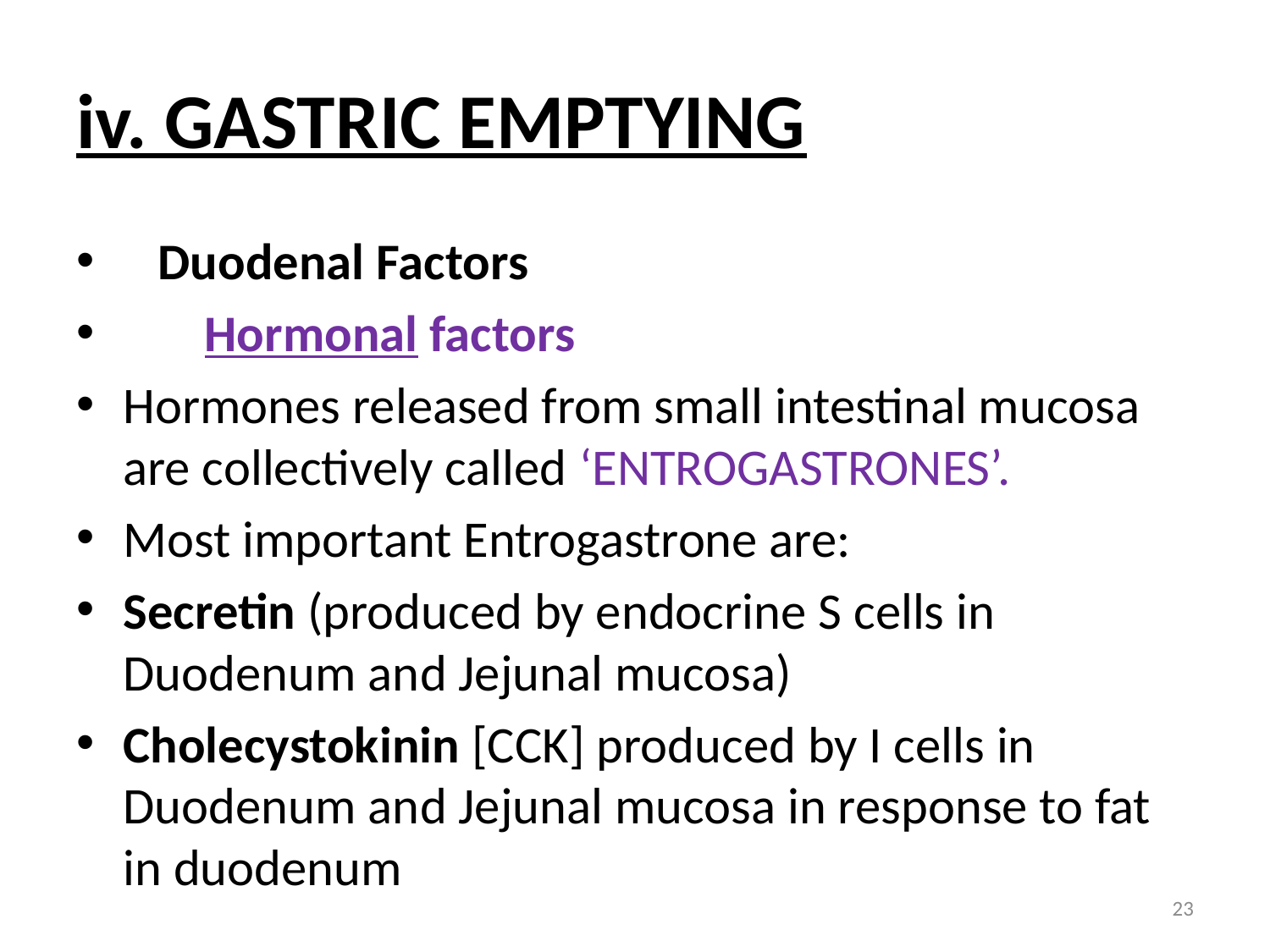

# iv. GASTRIC EMPTYING
   Duodenal Factors
       Hormonal factors
Hormones released from small intestinal mucosa are collectively called ‘ENTROGASTRONES’.
Most important Entrogastrone are:
Secretin (produced by endocrine S cells in Duodenum and Jejunal mucosa)
Cholecystokinin [CCK] produced by I cells in Duodenum and Jejunal mucosa in response to fat in duodenum

23